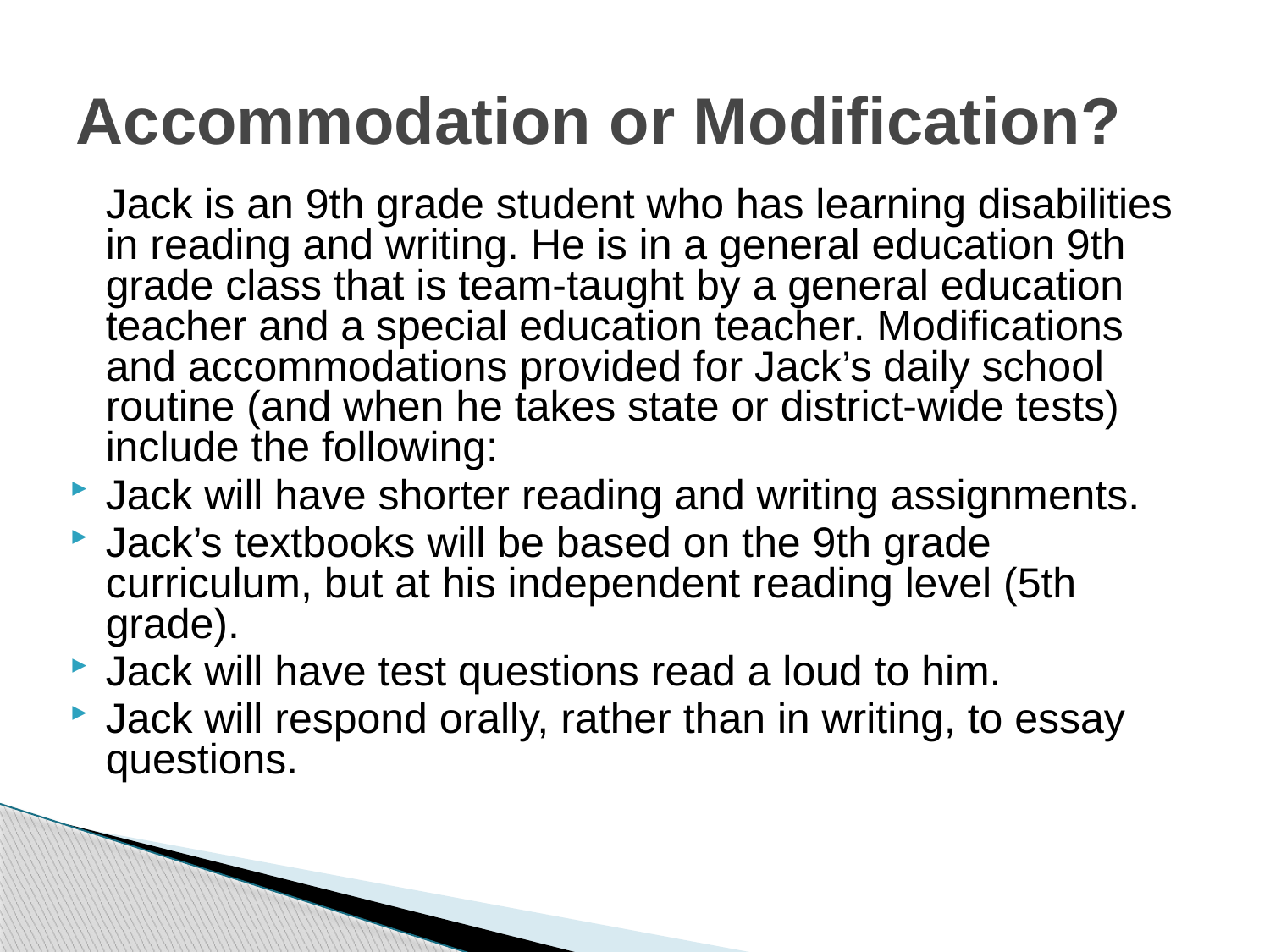

# Accommodation or Modification?
   Jack is an 9th grade student who has learning disabilities in reading and writing. He is in a general education 9th grade class that is team-taught by a general education teacher and a special education teacher. Modifications and accommodations provided for Jack’s daily school routine (and when he takes state or district-wide tests) include the following:
Jack will have shorter reading and writing assignments.
Jack’s textbooks will be based on the 9th grade curriculum, but at his independent reading level (5th grade).
Jack will have test questions read a loud to him.
Jack will respond orally, rather than in writing, to essay questions.